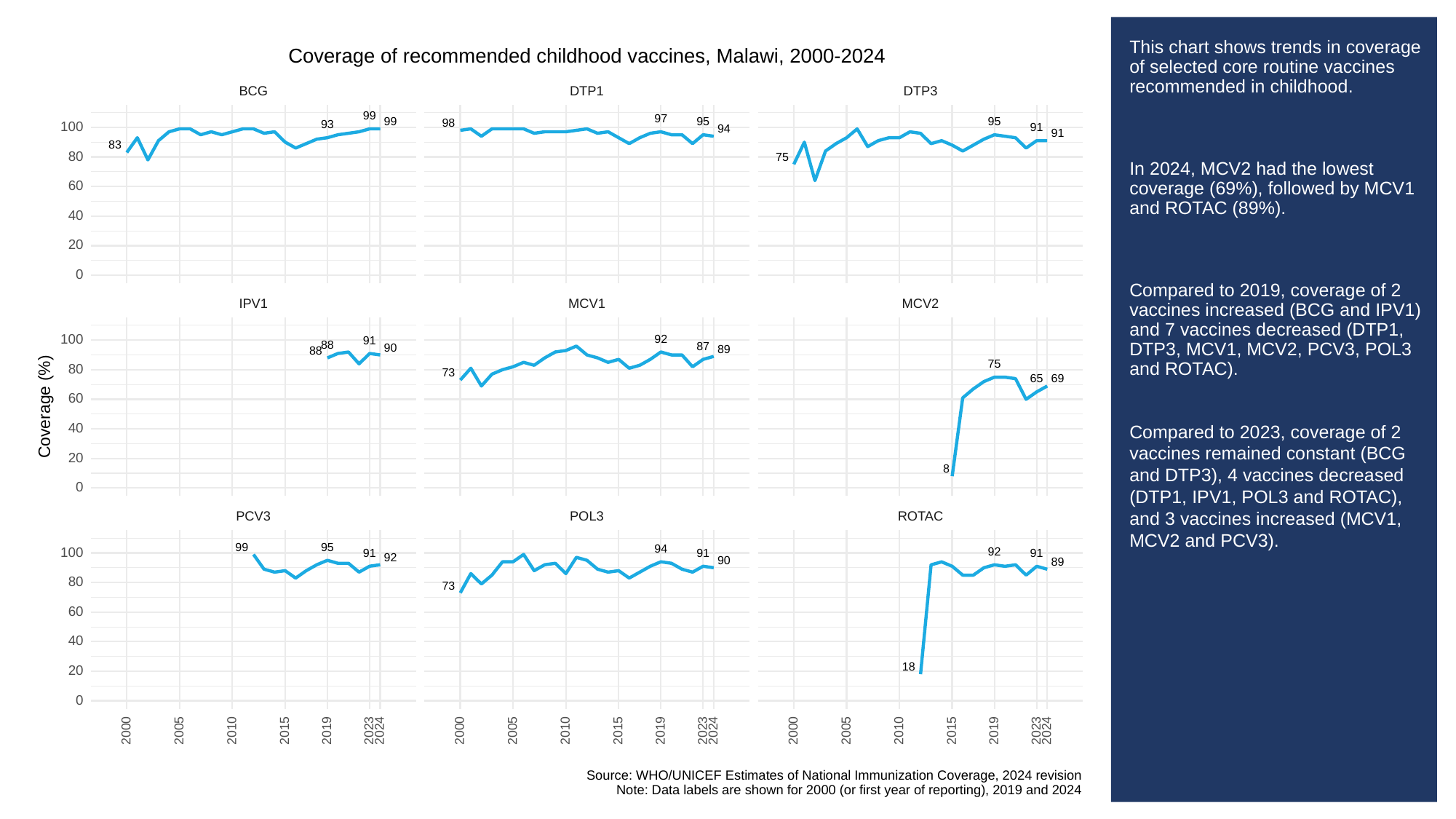

# This chart shows trends in coverage of selected core routine vaccines recommended in childhood.

In 2024, MCV2 had the lowest coverage (69%), followed by MCV1 and ROTAC (89%).

Compared to 2019, coverage of 2 vaccines increased (BCG and IPV1) and 7 vaccines decreased (DTP1, DTP3, MCV1, MCV2, PCV3, POL3 and ROTAC).

Compared to 2023, coverage of 2 vaccines remained constant (BCG and DTP3), 4 vaccines decreased (DTP1, IPV1, POL3 and ROTAC), and 3 vaccines increased (MCV1, MCV2 and PCV3).

Coverage of recommended childhood vaccines, Malawi, 2000-2024
BCG
DTP3
DTP1

99

97
99
95
95
98
93
100
91
94

91
83

80
75

60

40

20

0

MCV1
MCV2
IPV1

100
92
91

88
87
90
89

88

75
80
73

69
65

60
Coverage (%)

40

20

8

0

POL3
PCV3
ROTAC

99
95
94
100
92
91
91
91

92

90
89

80
73

60

40

18
20

0

2023
2023
2023
2000
2005
2010
2015
2019
2024
2000
2005
2010
2015
2019
2024
2000
2005
2010
2015
2019
2024
Source: WHO/UNICEF Estimates of National Immunization Coverage, 2024 revision
Note: Data labels are shown for 2000 (or first year of reporting), 2019 and 2024